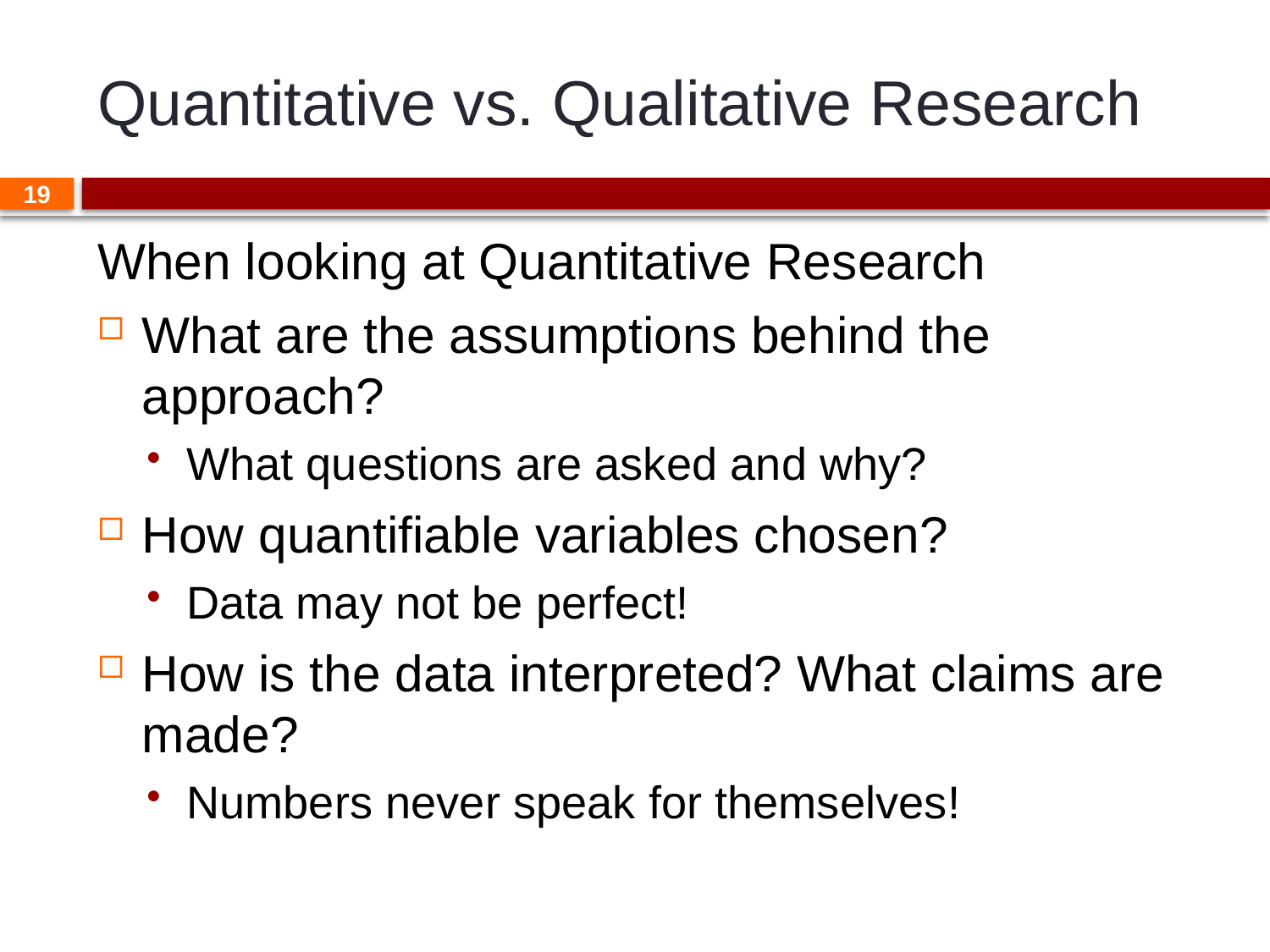

# Quantitative vs. Qualitative Research
19
When looking at Quantitative Research
What are the assumptions behind the approach?
What questions are asked and why?
How quantifiable variables chosen?
Data may not be perfect!
How is the data interpreted? What claims are made?
Numbers never speak for themselves!